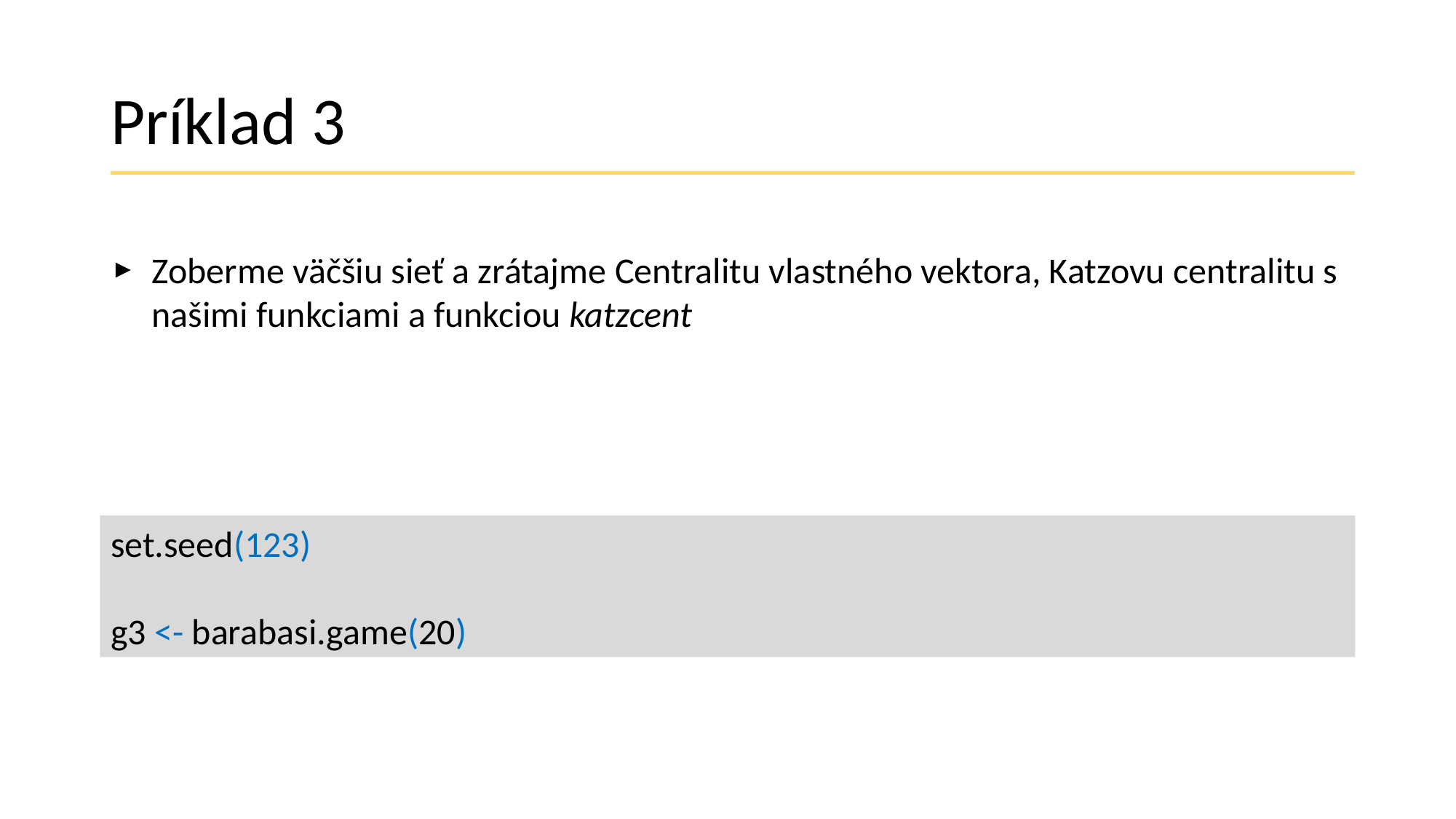

# Príklad 3
Zoberme väčšiu sieť a zrátajme Centralitu vlastného vektora, Katzovu centralitu s našimi funkciami a funkciou katzcent

set.seed(123)

g3 <- barabasi.game(20)